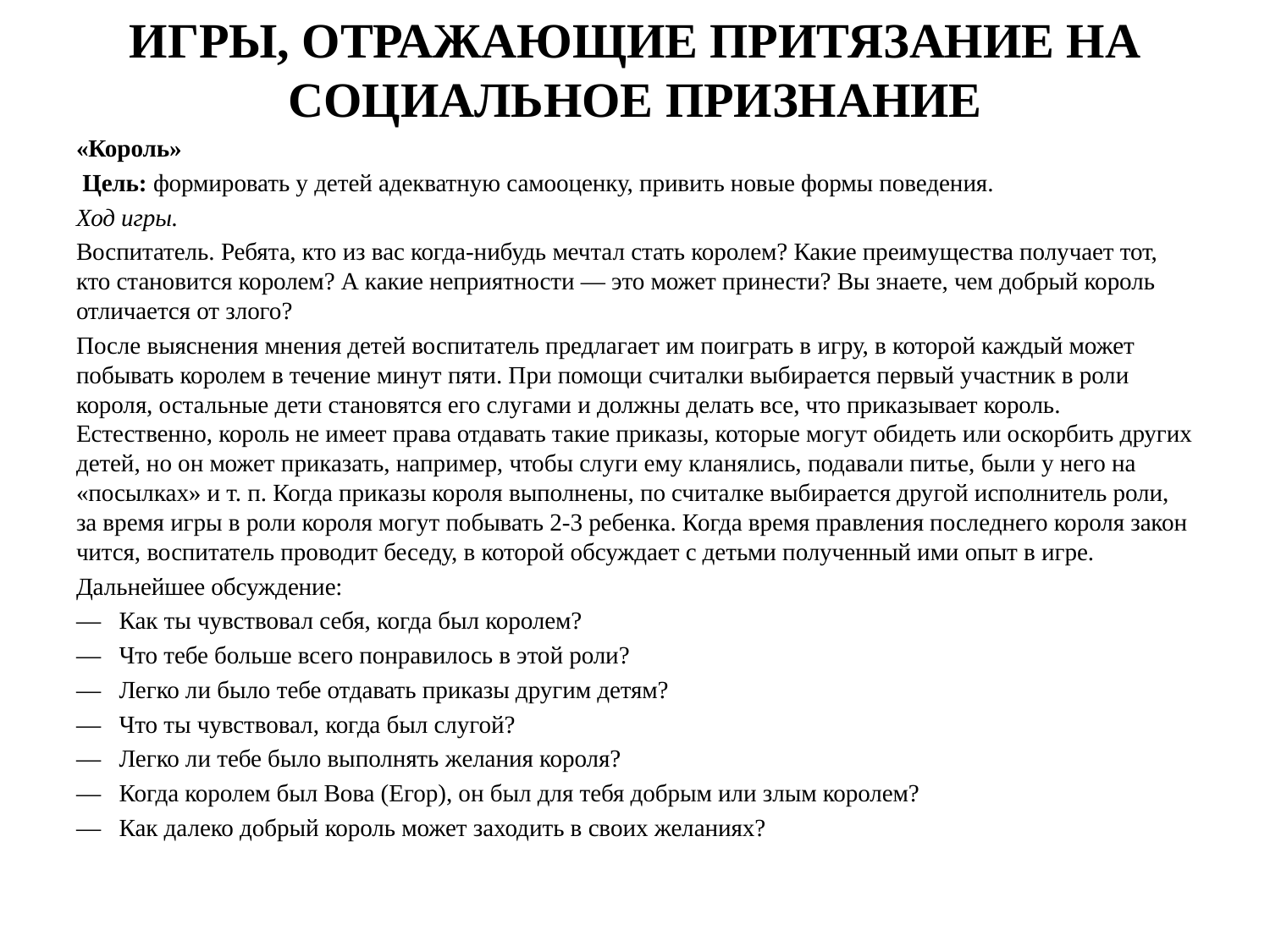

# ИГРЫ, ОТРАЖАЮЩИЕ ПРИТЯЗАНИЕ НА СОЦИАЛЬНОЕ ПРИЗНАНИЕ
«Король»
 Цель: формировать у детей адекватную самооценку, при­вить новые формы поведения.
Ход игры.
Воспитатель. Ребята, кто из вас когда-нибудь мечтал стать королем? Какие преимущества получает тот, кто становится королем? А какие неприятности — это может принести? Вы знаете, чем добрый король отличается от злого?
После выяснения мнения детей воспитатель предлагает им поиграть в игру, в которой каждый может побывать коро­лем в течение минут пяти. При помощи считалки выбирает­ся первый участник в роли короля, остальные дети становят­ся его слугами и должны делать все, что приказывает король. Естественно, король не имеет права отдавать такие приказы, которые могут обидеть или оскорбить других детей, но он мо­жет приказать, например, чтобы слуги ему кланялись, подава­ли питье, были у него на «посылках» и т. п. Когда приказы короля выполнены, по считалке выбирается другой исполни­тель роли, за время игры в роли короля могут побывать 2-3 ребенка. Когда время правления последнего короля закон­чится, воспитатель проводит беседу, в которой обсуждает с деть­ми полученный ими опыт в игре.
Дальнейшее обсуждение:
—   Как ты чувствовал себя, когда был королем?
—   Что тебе больше всего понравилось в этой роли?
—   Легко ли было тебе отдавать приказы другим детям?
—   Что ты чувствовал, когда был слугой?
—   Легко ли тебе было выполнять желания короля?
—   Когда королем был Вова (Егор), он был для тебя доб­рым или злым королем?
—   Как далеко добрый король может заходить в своих желаниях?